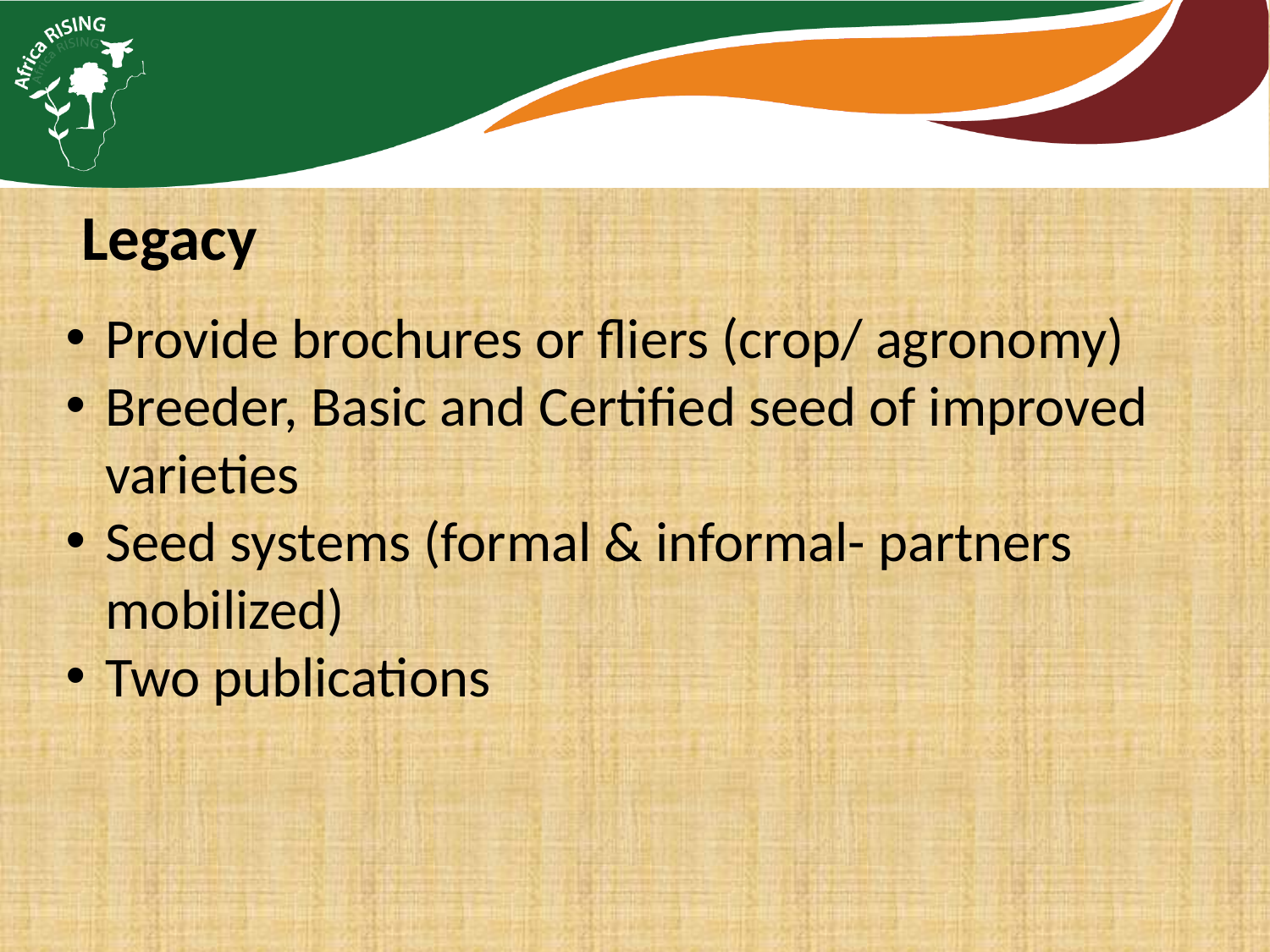

Legacy
Provide brochures or fliers (crop/ agronomy)
Breeder, Basic and Certified seed of improved varieties
Seed systems (formal & informal- partners mobilized)
Two publications